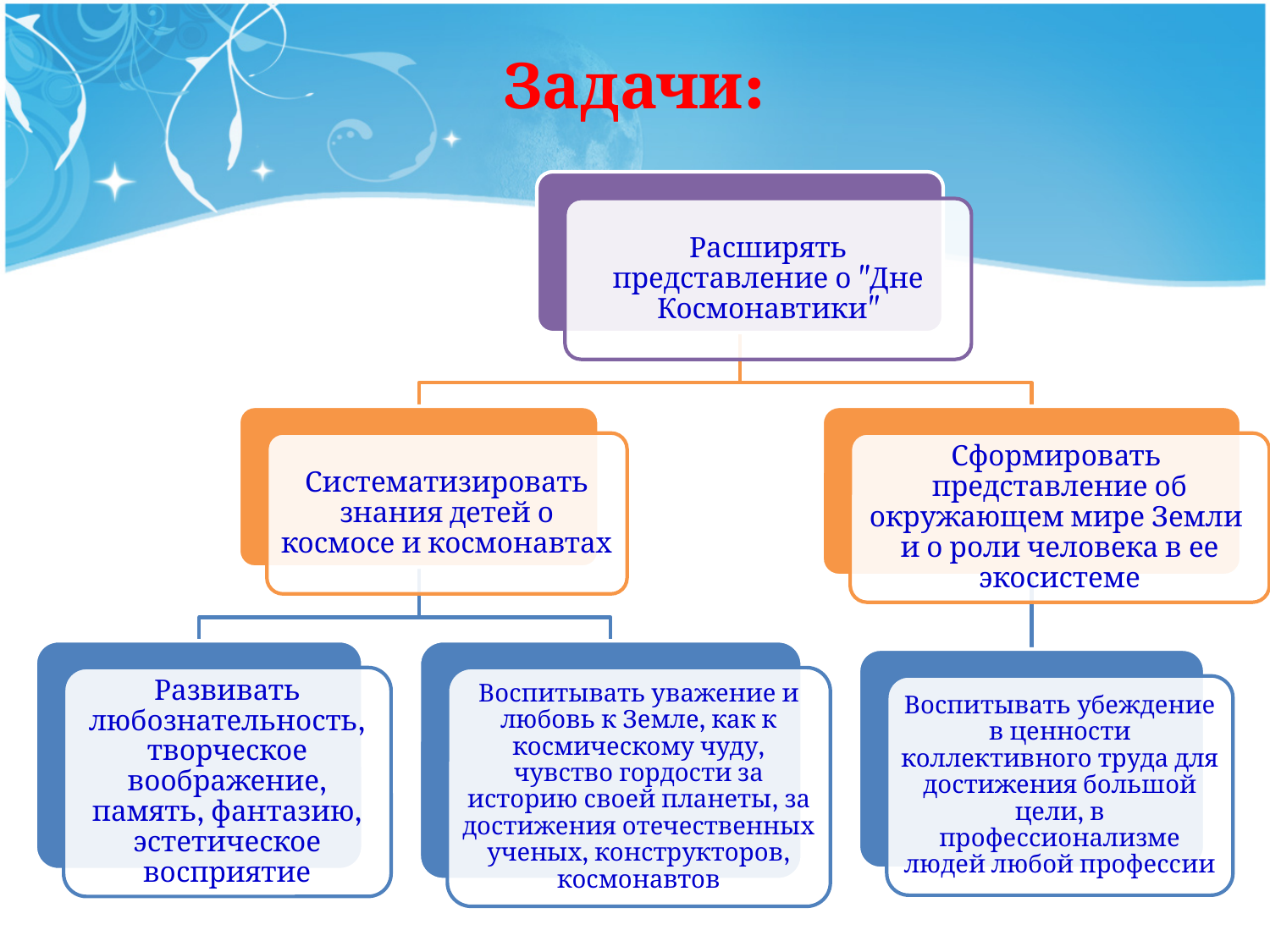

# Задачи:

Расширять представление о "Дне Космонавтики"
Систематизировать знания детей о космосе и космонавтах
Развивать любознательность, творческое воображение, память, фантазию, эстетическое восприятие
Воспитывать уважение и любовь к Земле, как к космическому чуду, чувство гордости за историю своей планеты, за достижения отечественных ученых, конструкторов, космонавтов
Сформировать  представление об окружающем мире Земли  и о роли человека в ее экосистеме
Воспитывать убеждение в ценности коллективного труда для достижения большой цели, в профессионализме людей любой профессии